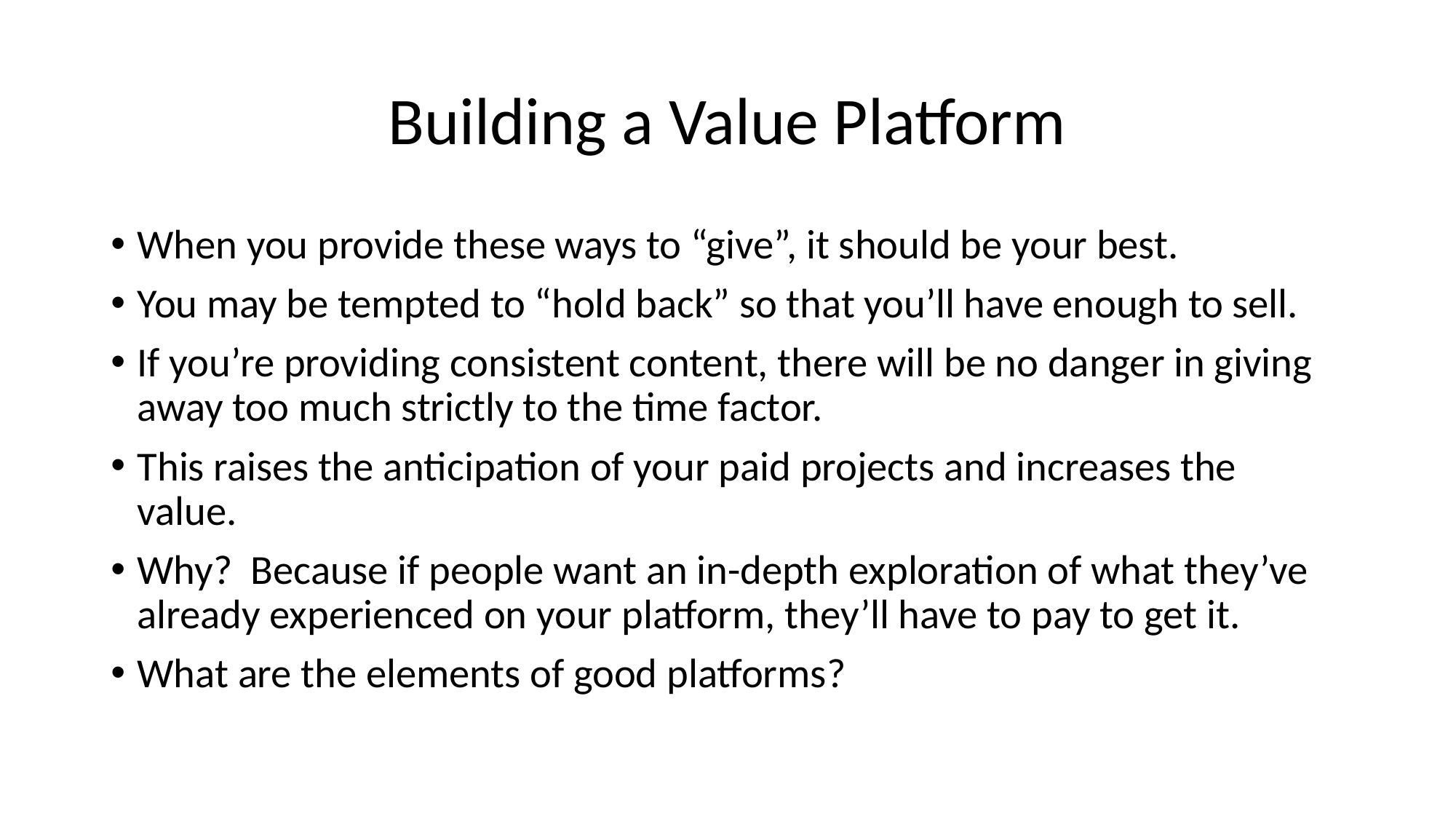

# Building a Value Platform
When you provide these ways to “give”, it should be your best.
You may be tempted to “hold back” so that you’ll have enough to sell.
If you’re providing consistent content, there will be no danger in giving away too much strictly to the time factor.
This raises the anticipation of your paid projects and increases the value.
Why?  Because if people want an in-depth exploration of what they’ve already experienced on your platform, they’ll have to pay to get it.
What are the elements of good platforms?